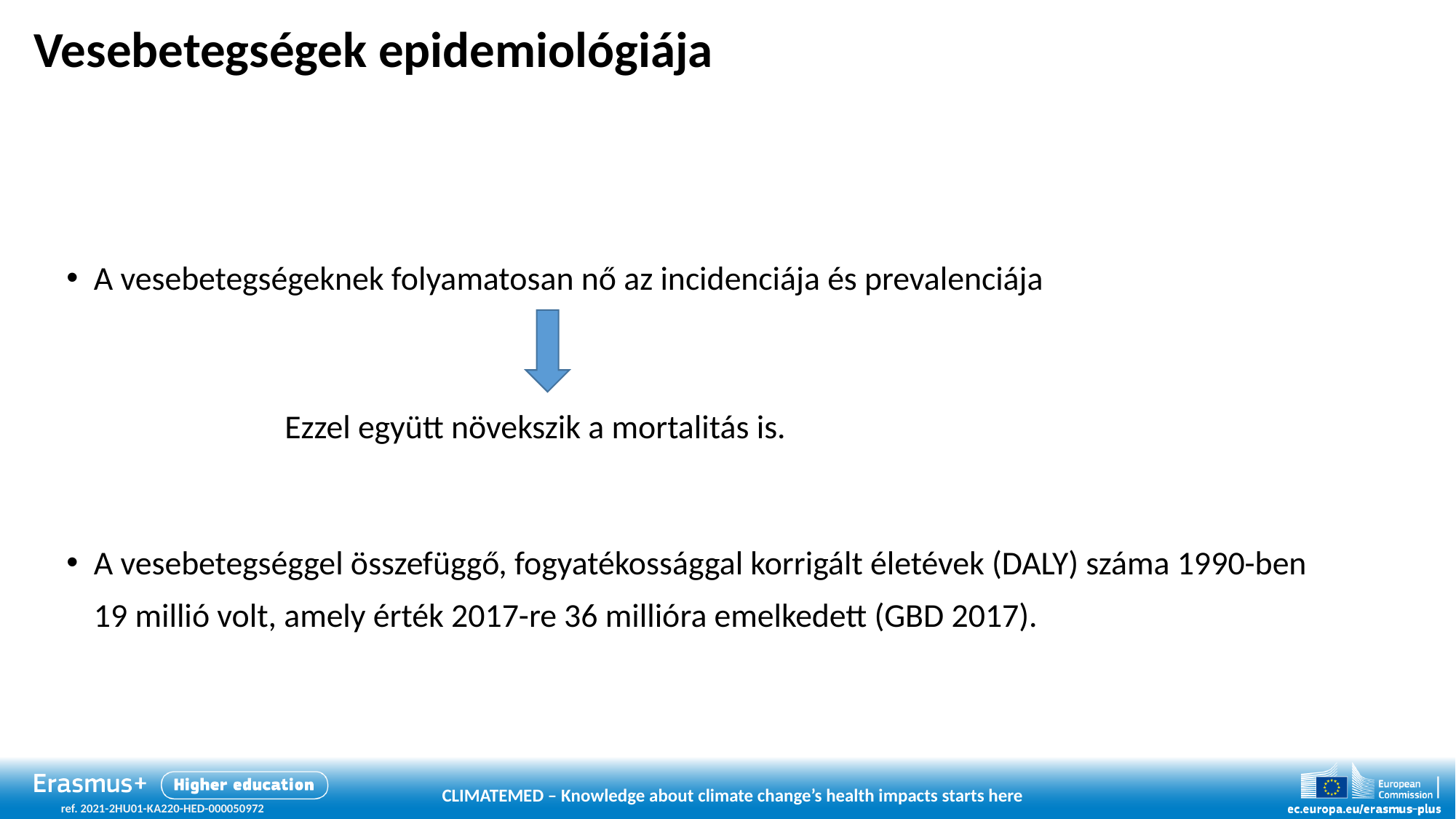

# Vesebetegségek epidemiológiája
A vesebetegségeknek folyamatosan nő az incidenciája és prevalenciája

		Ezzel együtt növekszik a mortalitás is.

A vesebetegséggel összefüggő, fogyatékossággal korrigált életévek (DALY) száma 1990-ben
19 millió volt, amely érték 2017-re 36 millióra emelkedett (GBD 2017).